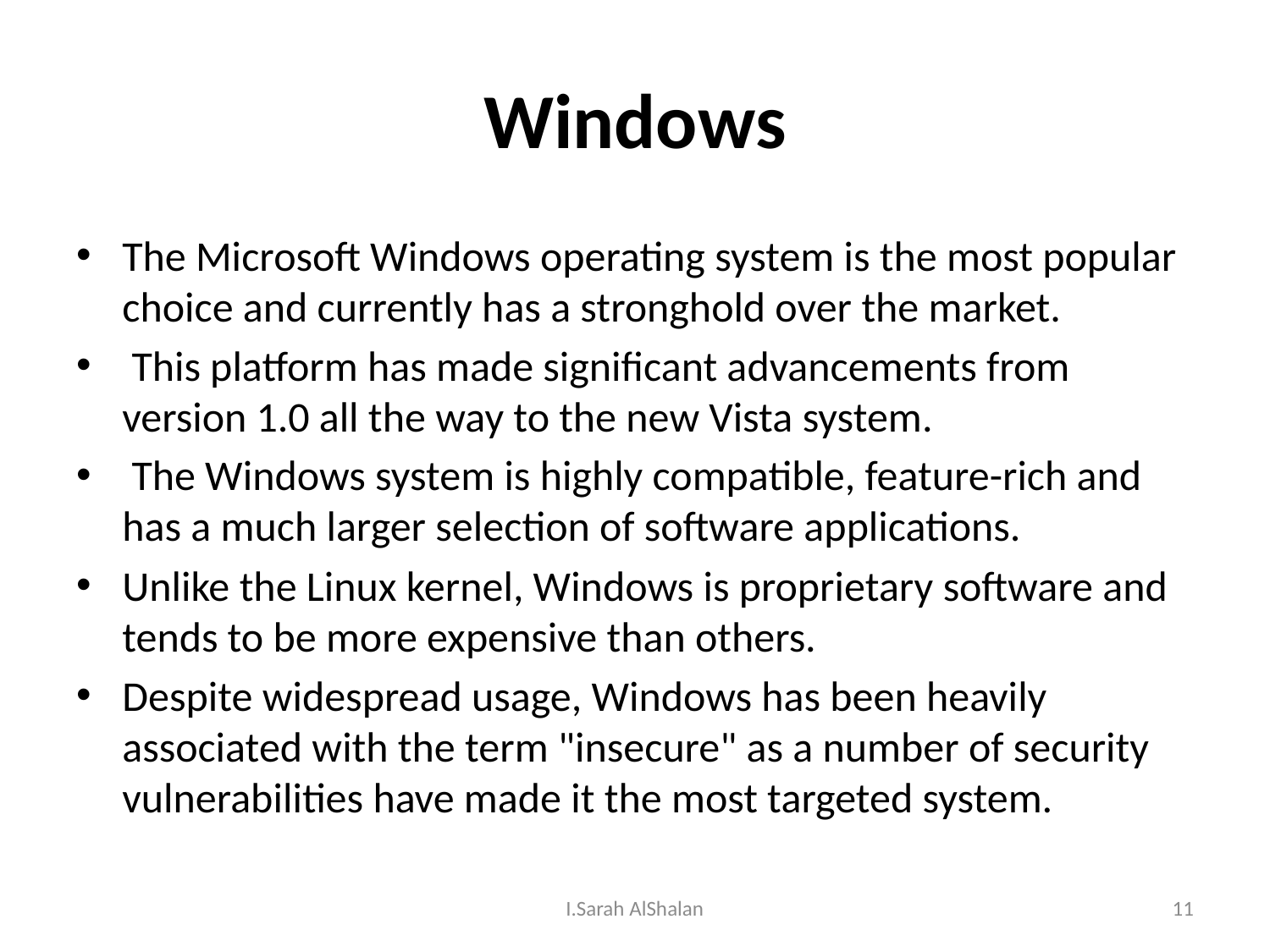

# Windows
The Microsoft Windows operating system is the most popular choice and currently has a stronghold over the market.
 This platform has made significant advancements from version 1.0 all the way to the new Vista system.
 The Windows system is highly compatible, feature-rich and has a much larger selection of software applications.
Unlike the Linux kernel, Windows is proprietary software and tends to be more expensive than others.
Despite widespread usage, Windows has been heavily associated with the term "insecure" as a number of security vulnerabilities have made it the most targeted system.
I.Sarah AlShalan
11